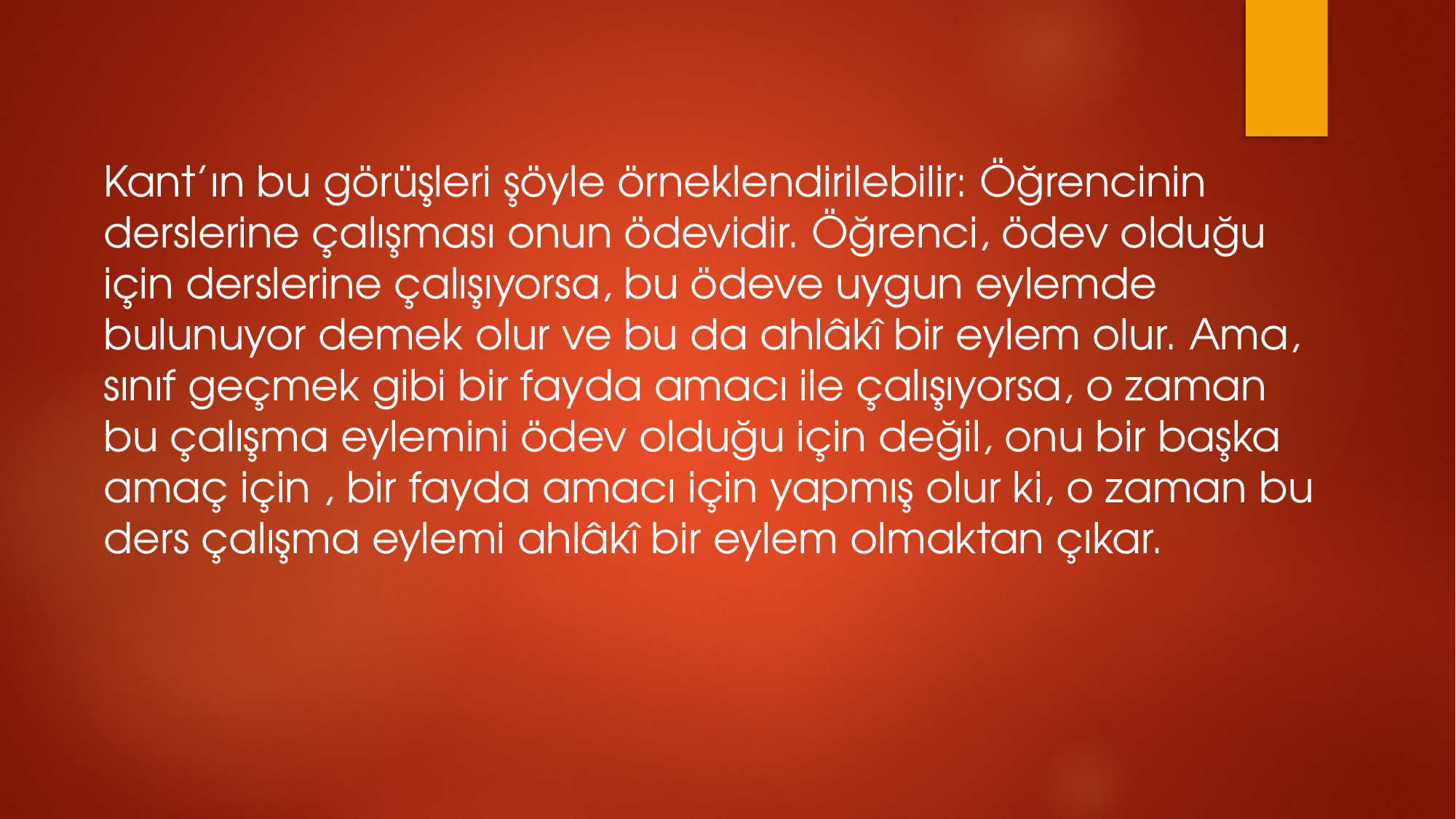

Kant’ın bu görüşleri şöyle örneklendirilebilir: Öğrencinin derslerine çalışması onun ödevidir. Öğrenci, ödev olduğu için derslerine çalışıyorsa, bu ödeve uygun eylemde bulunuyor demek olur ve bu da ahlâkî bir eylem olur. Ama, sınıf geçmek gibi bir fayda amacı ile çalışıyorsa, o zaman bu çalışma eylemini ödev olduğu için değil, onu bir başka amaç için , bir fayda amacı için yapmış olur ki, o zaman bu ders çalışma eylemi ahlâkî bir eylem olmaktan çıkar.